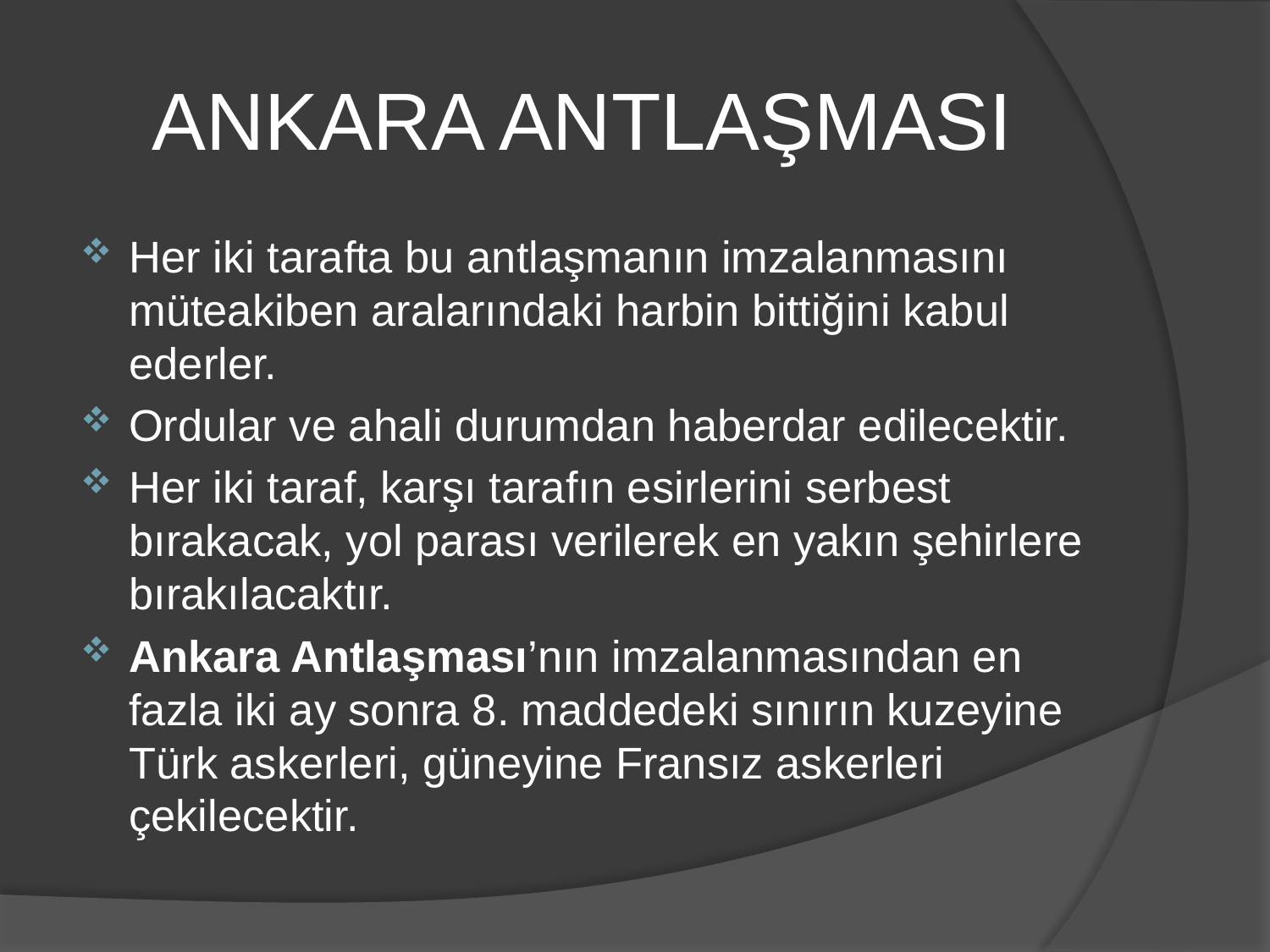

# ANKARA ANTLAŞMASI
Her iki tarafta bu antlaşmanın imzalanmasını müteakiben aralarındaki harbin bittiğini kabul ederler.
Ordular ve ahali durumdan haberdar edilecektir.
Her iki taraf, karşı tarafın esirlerini serbest bırakacak, yol parası verilerek en yakın şehirlere bırakılacaktır.
Ankara Antlaşması’nın imzalanmasından en fazla iki ay sonra 8. maddedeki sınırın kuzeyine Türk askerleri, güneyine Fransız askerleri çekilecektir.